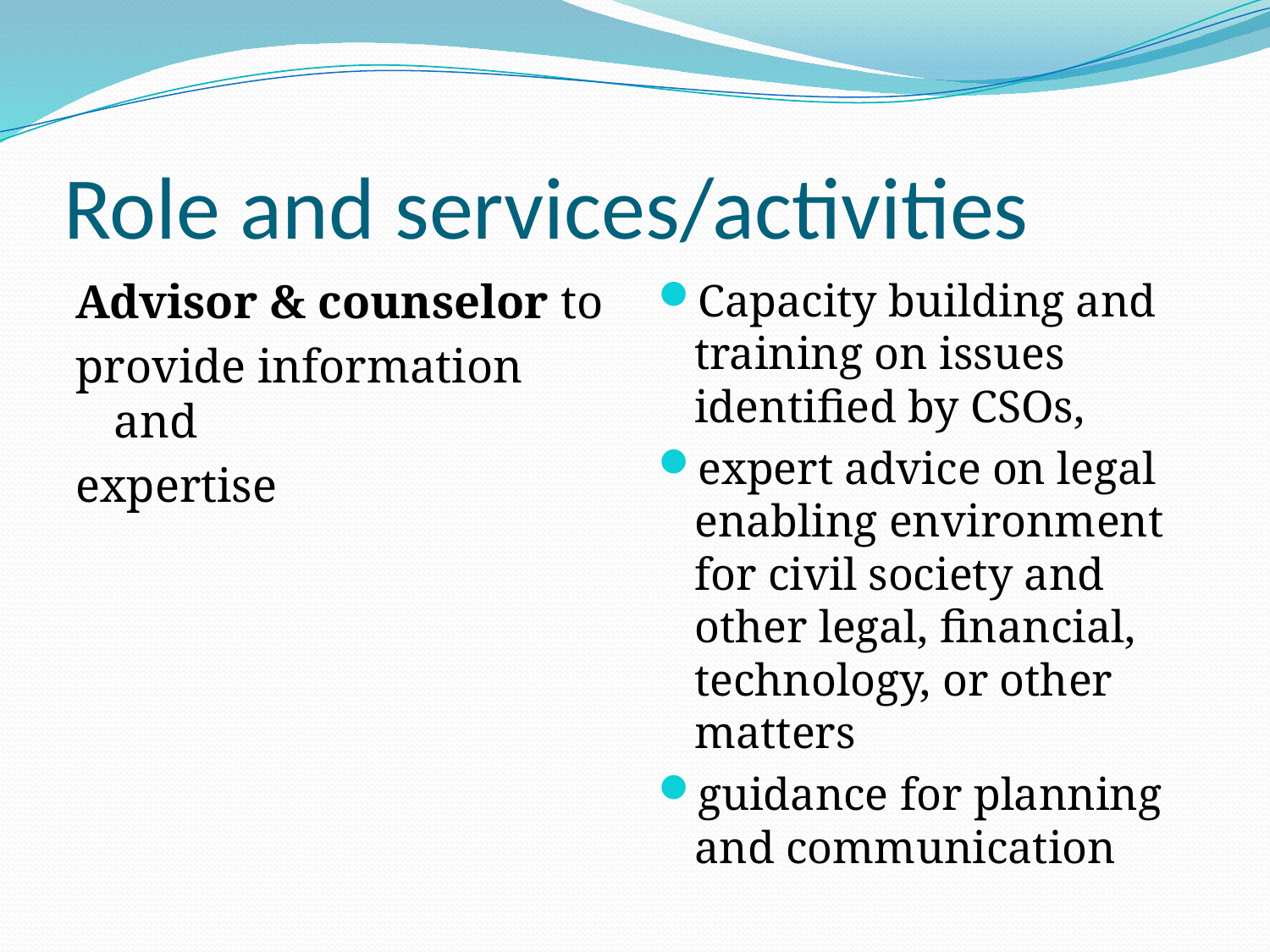

# Role and services/activities
Advisor & counselor to
provide information and
expertise
Capacity building and training on issues identified by CSOs,
expert advice on legal enabling environment for civil society and other legal, financial, technology, or other matters
guidance for planning and communication